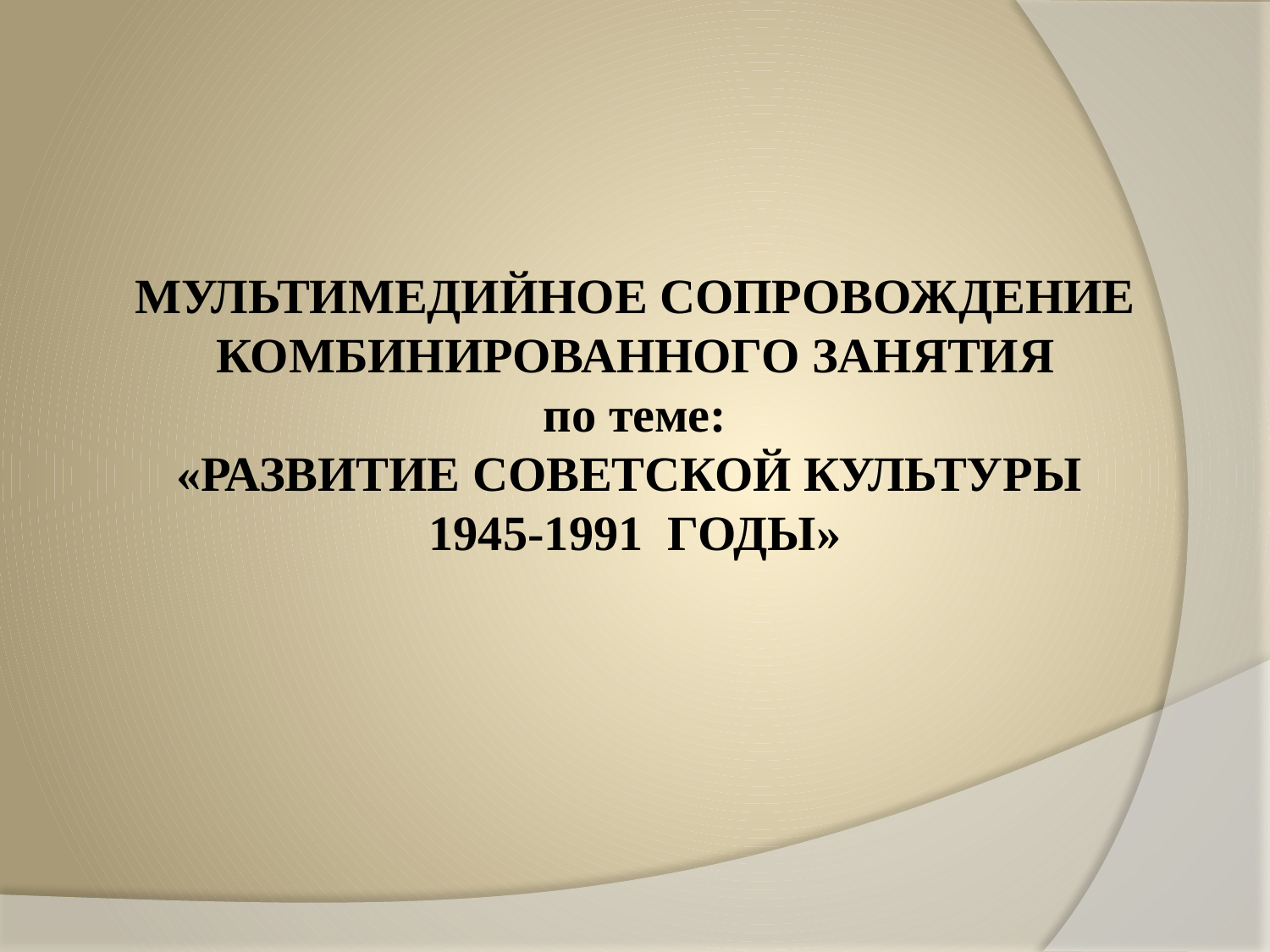

МУЛЬТИМЕДИЙНОЕ СОПРОВОЖДЕНИЕ
КОМБИНИРОВАННОГО ЗАНЯТИЯ
по теме:
«РАЗВИТИЕ СОВЕТСКОЙ КУЛЬТУРЫ
1945-1991  ГОДЫ»